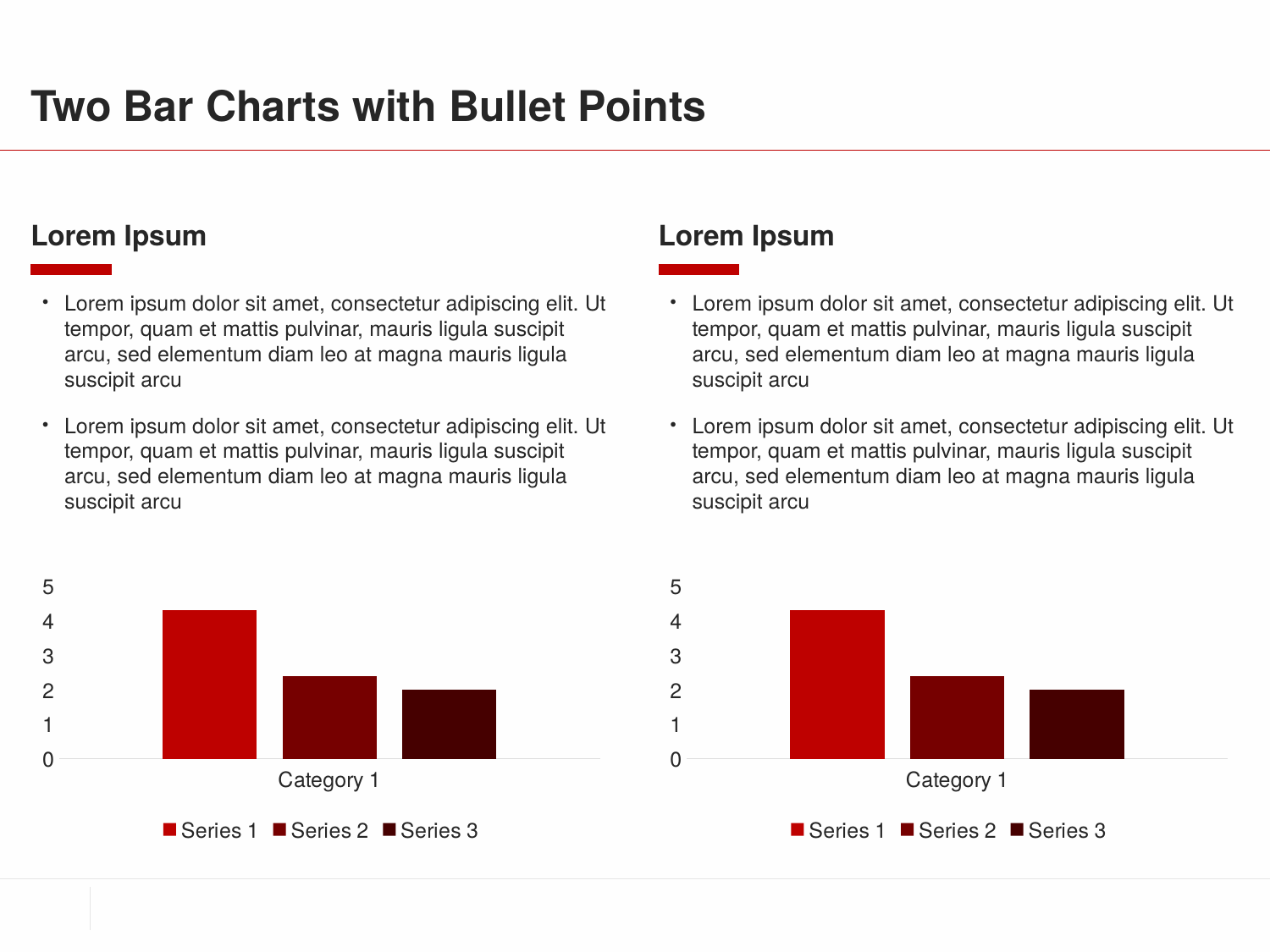

# Two Bar Charts with Bullet Points
Lorem Ipsum
Lorem Ipsum
Lorem ipsum dolor sit amet, consectetur adipiscing elit. Ut tempor, quam et mattis pulvinar, mauris ligula suscipit arcu, sed elementum diam leo at magna mauris ligula suscipit arcu
Lorem ipsum dolor sit amet, consectetur adipiscing elit. Ut tempor, quam et mattis pulvinar, mauris ligula suscipit arcu, sed elementum diam leo at magna mauris ligula suscipit arcu
Lorem ipsum dolor sit amet, consectetur adipiscing elit. Ut tempor, quam et mattis pulvinar, mauris ligula suscipit arcu, sed elementum diam leo at magna mauris ligula suscipit arcu
Lorem ipsum dolor sit amet, consectetur adipiscing elit. Ut tempor, quam et mattis pulvinar, mauris ligula suscipit arcu, sed elementum diam leo at magna mauris ligula suscipit arcu

### Chart

| Category | Series 1 | Series 2 | Series 3 |
|---|---|---|---|
| Category 1 | 4.3 | 2.4 | 2.0 |

### Chart

| Category | Series 1 | Series 2 | Series 3 |
|---|---|---|---|
| Category 1 | 4.3 | 2.4 | 2.0 |